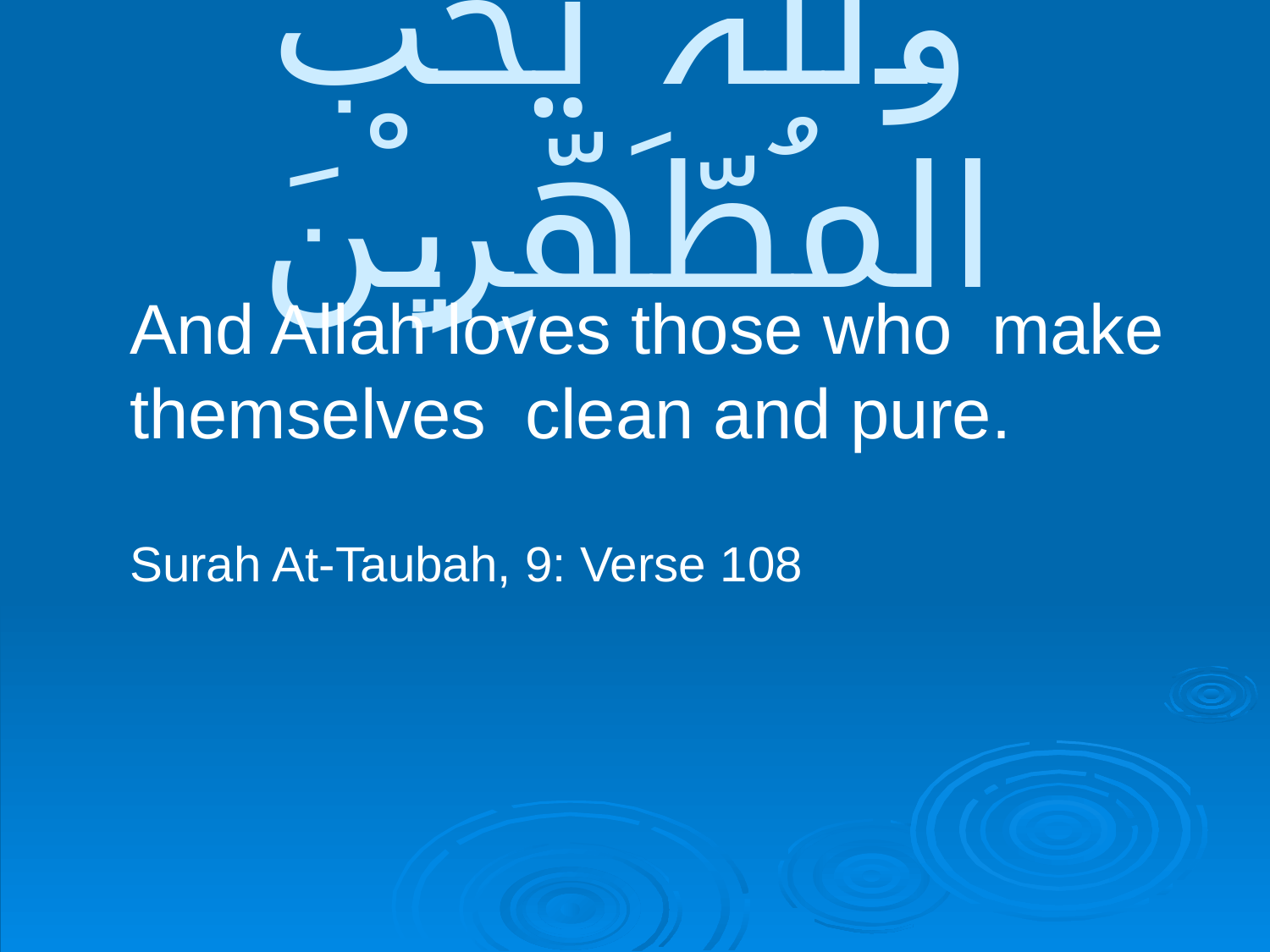

# وَللہُ یحُبُ المُطَّھِّرِیْنَ

	And Allah loves those who  make themselves  clean and pure.

	Surah At-Taubah, 9: Verse 108